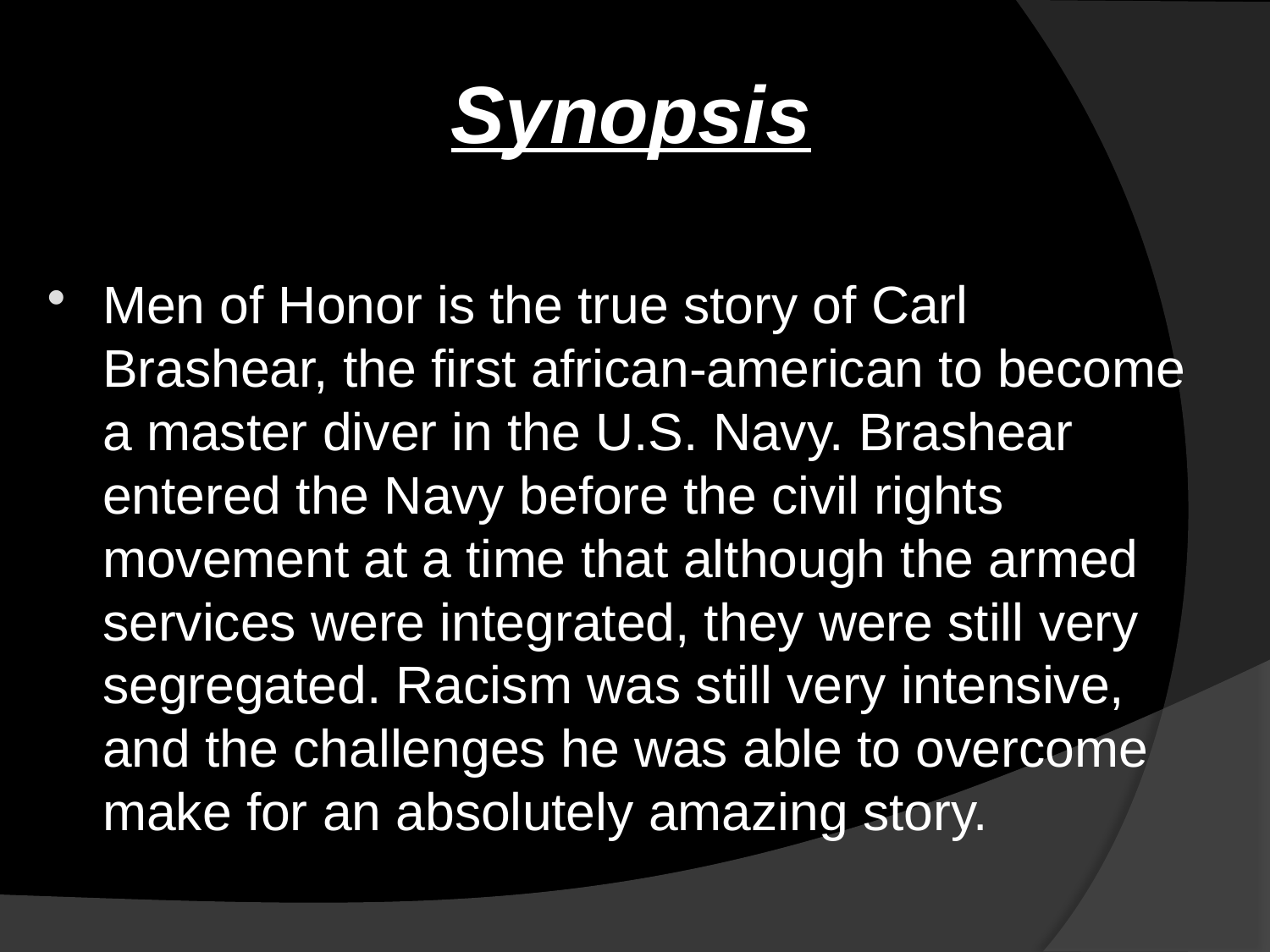

# Synopsis

Men of Honor is the true story of Carl Brashear, the first african-american to become a master diver in the U.S. Navy. Brashear entered the Navy before the civil rights movement at a time that although the armed services were integrated, they were still very segregated. Racism was still very intensive, and the challenges he was able to overcome make for an absolutely amazing story.